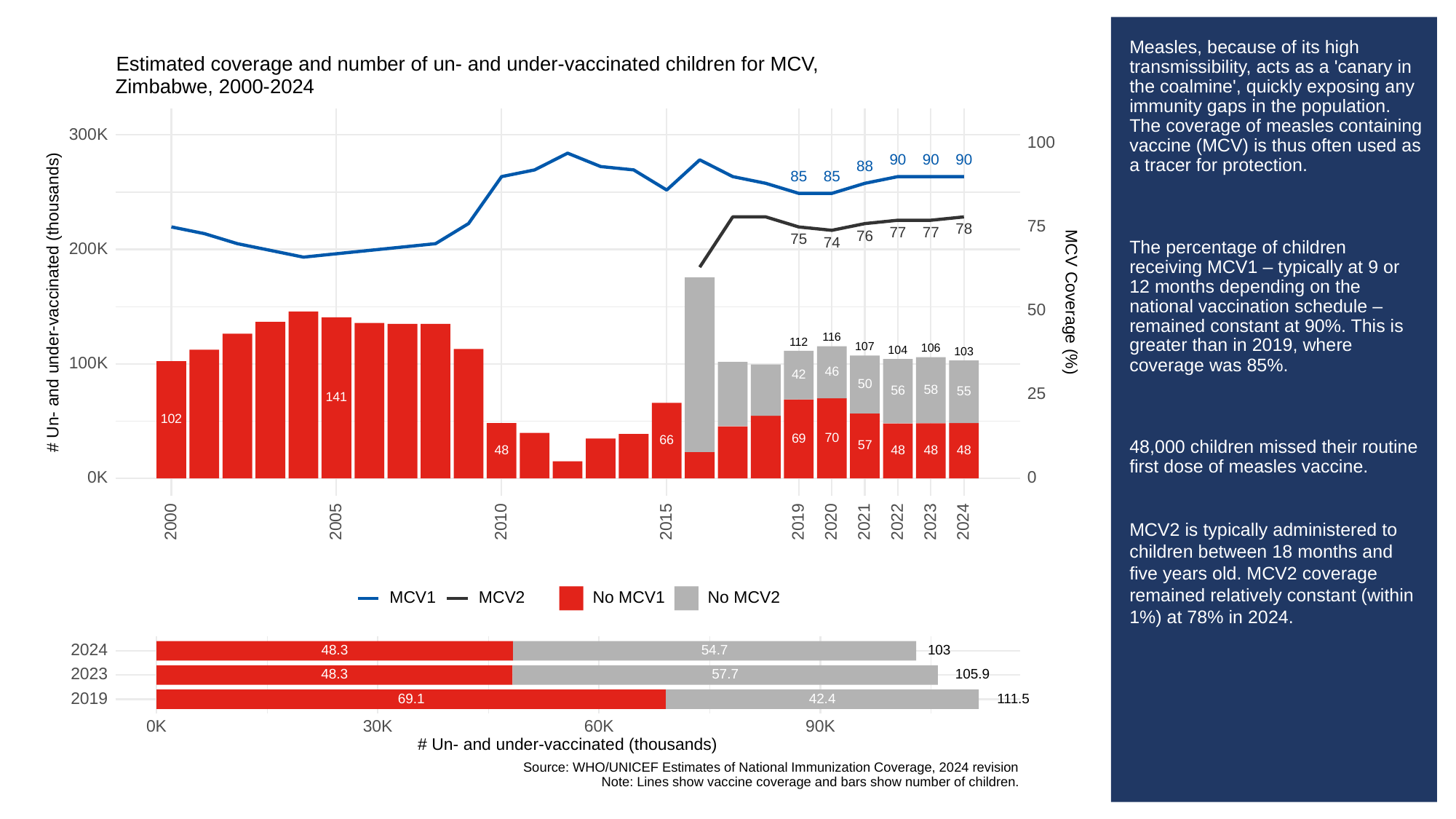

# Measles, because of its high transmissibility, acts as a 'canary in the coalmine', quickly exposing any immunity gaps in the population. The coverage of measles containing vaccine (MCV) is thus often used as a tracer for protection.

The percentage of children receiving MCV1 – typically at 9 or 12 months depending on the national vaccination schedule – remained constant at 90%. This is greater than in 2019, where coverage was 85%.

48,000 children missed their routine first dose of measles vaccine.

MCV2 is typically administered to children between 18 months and five years old. MCV2 coverage remained relatively constant (within 1%) at 78% in 2024.

Estimated coverage and number of un- and under-vaccinated children for MCV,
Zimbabwe, 2000-2024

300K

100

90
90
90
88
85
85

75
78
77
77
76
75
74
200K

# Un- and under-vaccinated (thousands)
MCV Coverage (%)
50

116

112
107
106

104
103

100K

46
42
50
58
56
55
25
141

102

70

69
66

57
48
48
48
48

0K
0

2023
2000
2005
2010
2015
2019
2020
2021
2022
2024

MCV1
MCV2
No MCV1
No MCV2

2024
48.3
103
54.7

2023
48.3
105.9
57.7

2019
69.1
111.5
42.4

30K
0K
60K
90K
# Un- and under-vaccinated (thousands)
Source: WHO/UNICEF Estimates of National Immunization Coverage, 2024 revision
Note: Lines show vaccine coverage and bars show number of children.